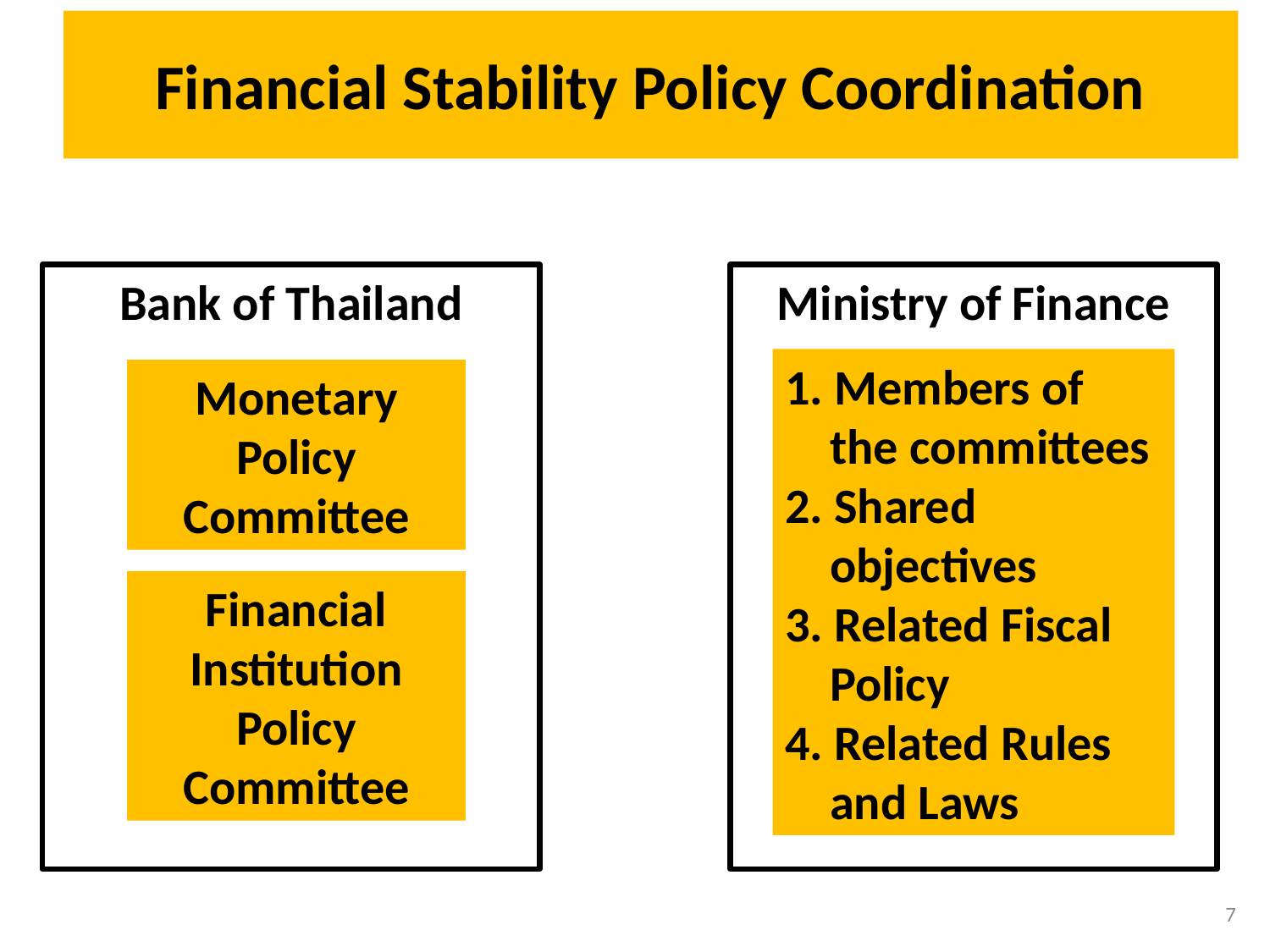

Financial Stability Policy Coordination
Bank of Thailand

Ministry of Finance

1. Members of
    the committees
2. Shared
    objectives
3. Related Fiscal
    Policy
4. Related Rules
    and Laws
Monetary Policy Committee
Financial Institution Policy Committee
7